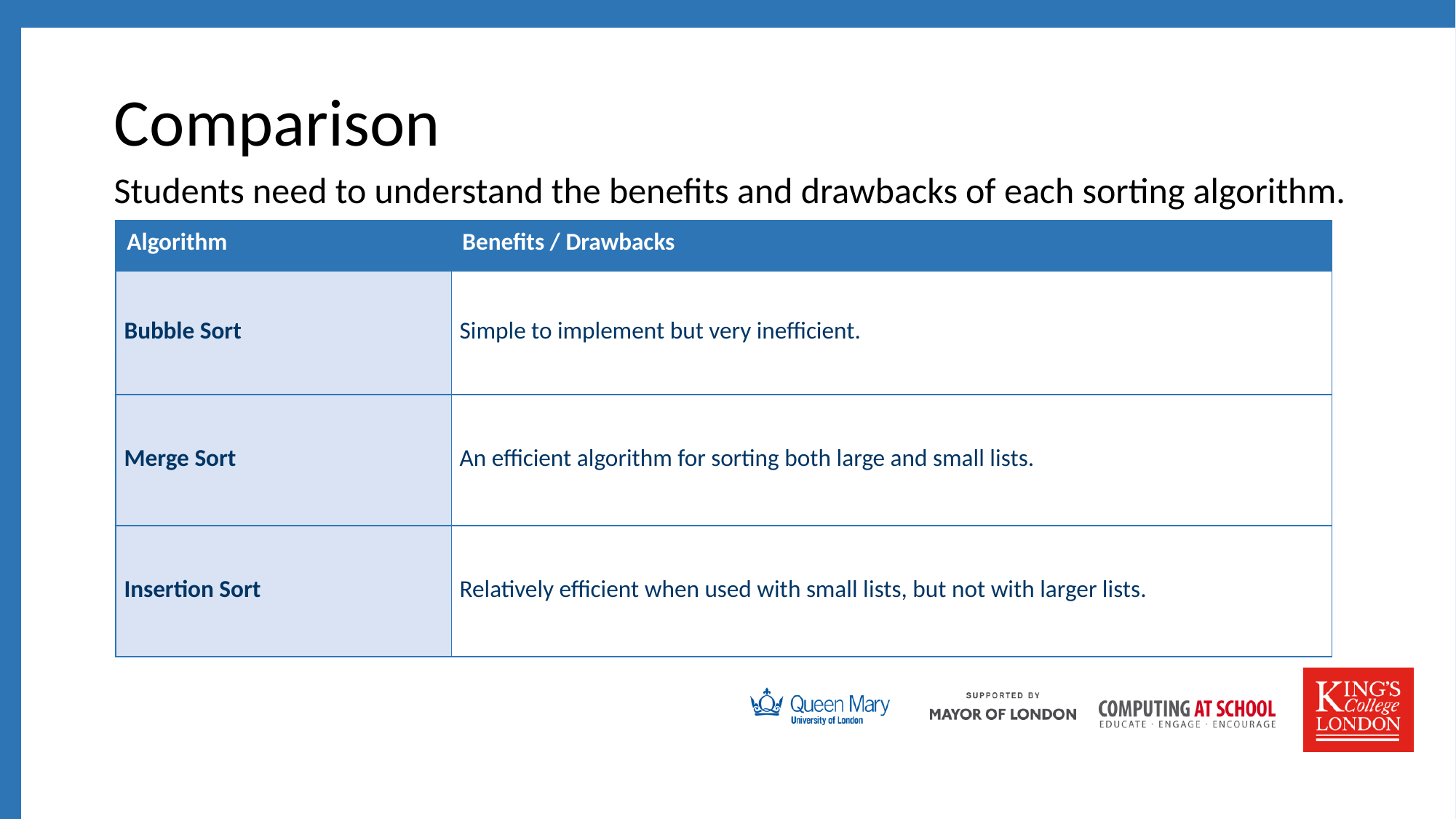

# Comparison
Students need to understand the benefits and drawbacks of each sorting algorithm.
| Algorithm | Benefits / Drawbacks |
| --- | --- |
| Bubble Sort | Simple to implement but very inefficient. |
| Merge Sort | An efficient algorithm for sorting both large and small lists. |
| Insertion Sort | Relatively efficient when used with small lists, but not with larger lists. |